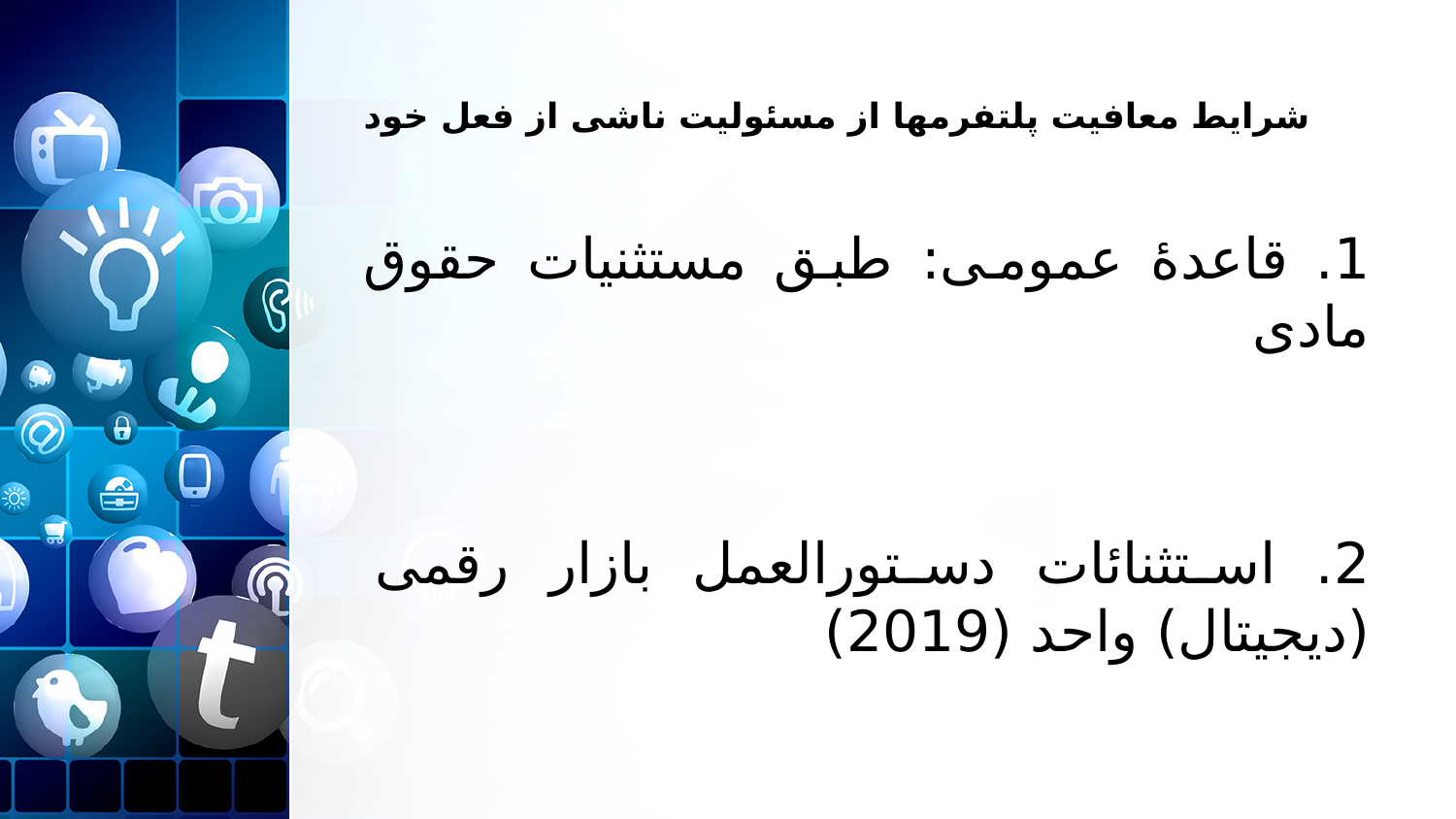

# شرایط معافیت پلتفرمها از مسئولیت ناشی از فعل خود
1. قاعدۀ عمومی: طبق مستثنیات حقوق مادی

2. استثنائات دستورالعمل بازار رقمی (دیجیتال) واحد (2019)